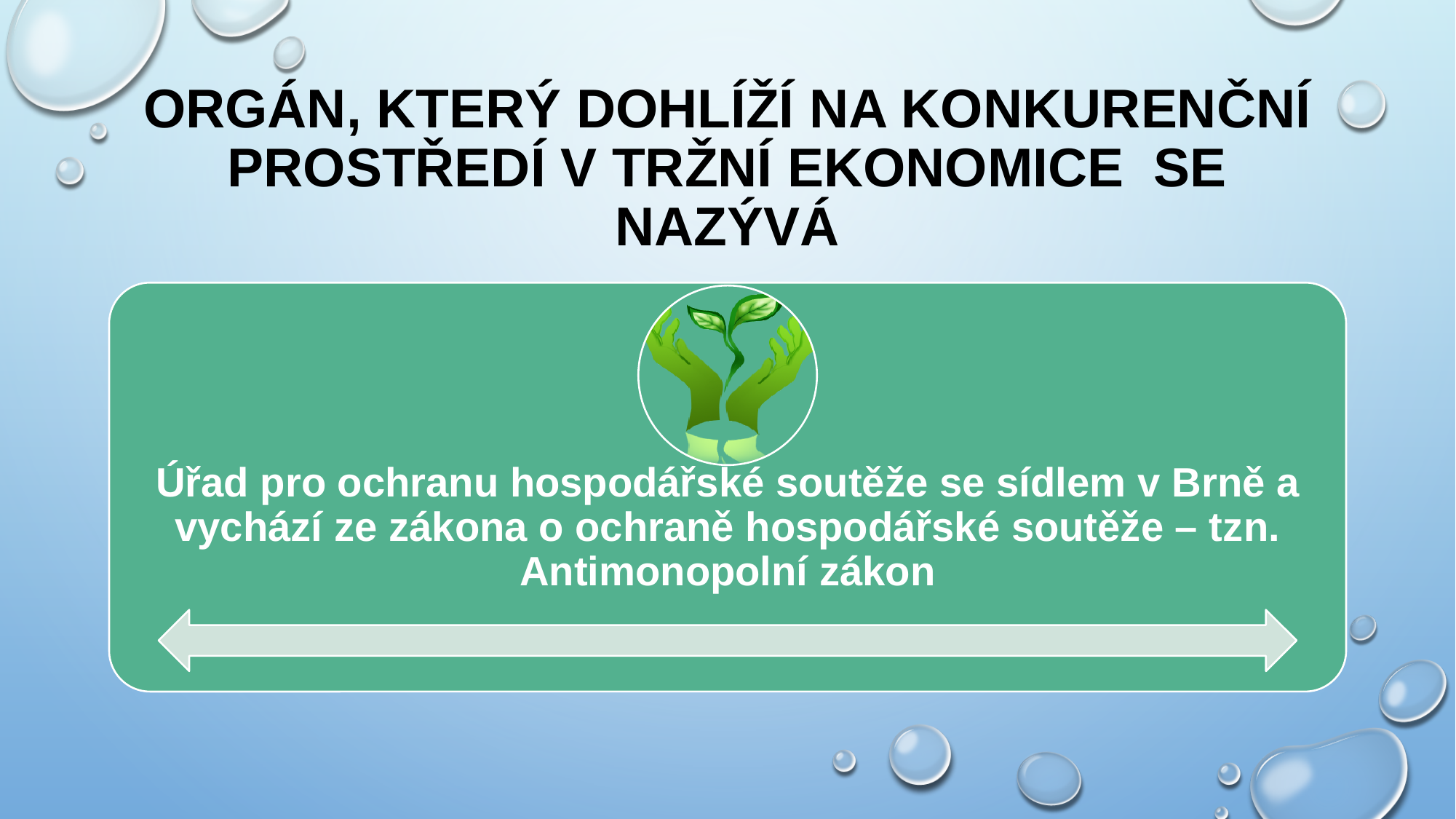

# Orgán, který dohlíží na konkurenční prostředí v tržní ekonomice  se nazývá
Úřad pro ochranu hospodářské soutěže se sídlem v Brně a vychází ze zákona o ochraně hospodářské soutěže – tzn. Antimonopolní zákon